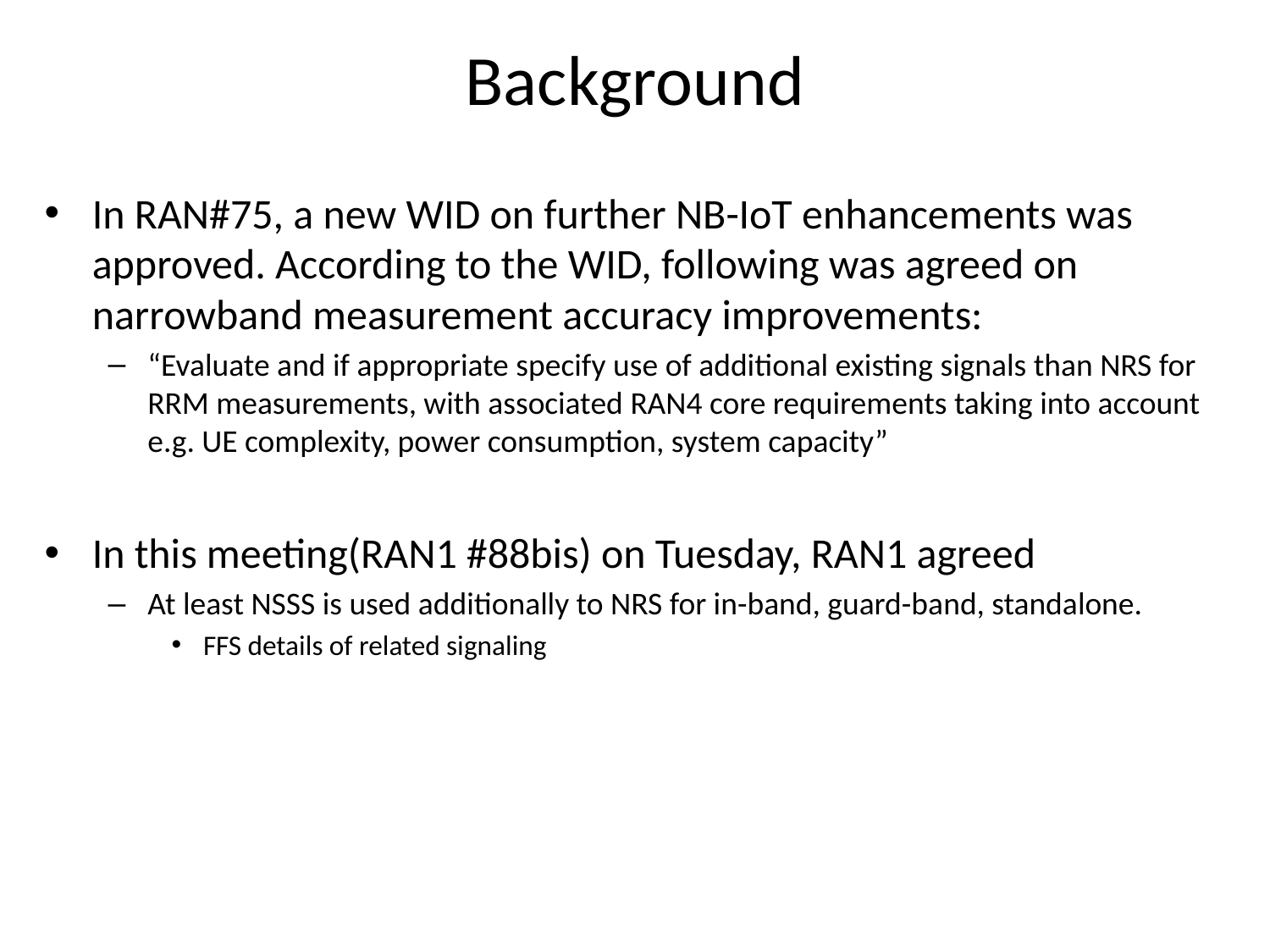

Background
In RAN#75, a new WID on further NB-IoT enhancements was approved. According to the WID, following was agreed on narrowband measurement accuracy improvements:
“Evaluate and if appropriate specify use of additional existing signals than NRS for RRM measurements, with associated RAN4 core requirements taking into account e.g. UE complexity, power consumption, system capacity”

In this meeting(RAN1 #88bis) on Tuesday, RAN1 agreed
At least NSSS is used additionally to NRS for in-band, guard-band, standalone.
FFS details of related signaling